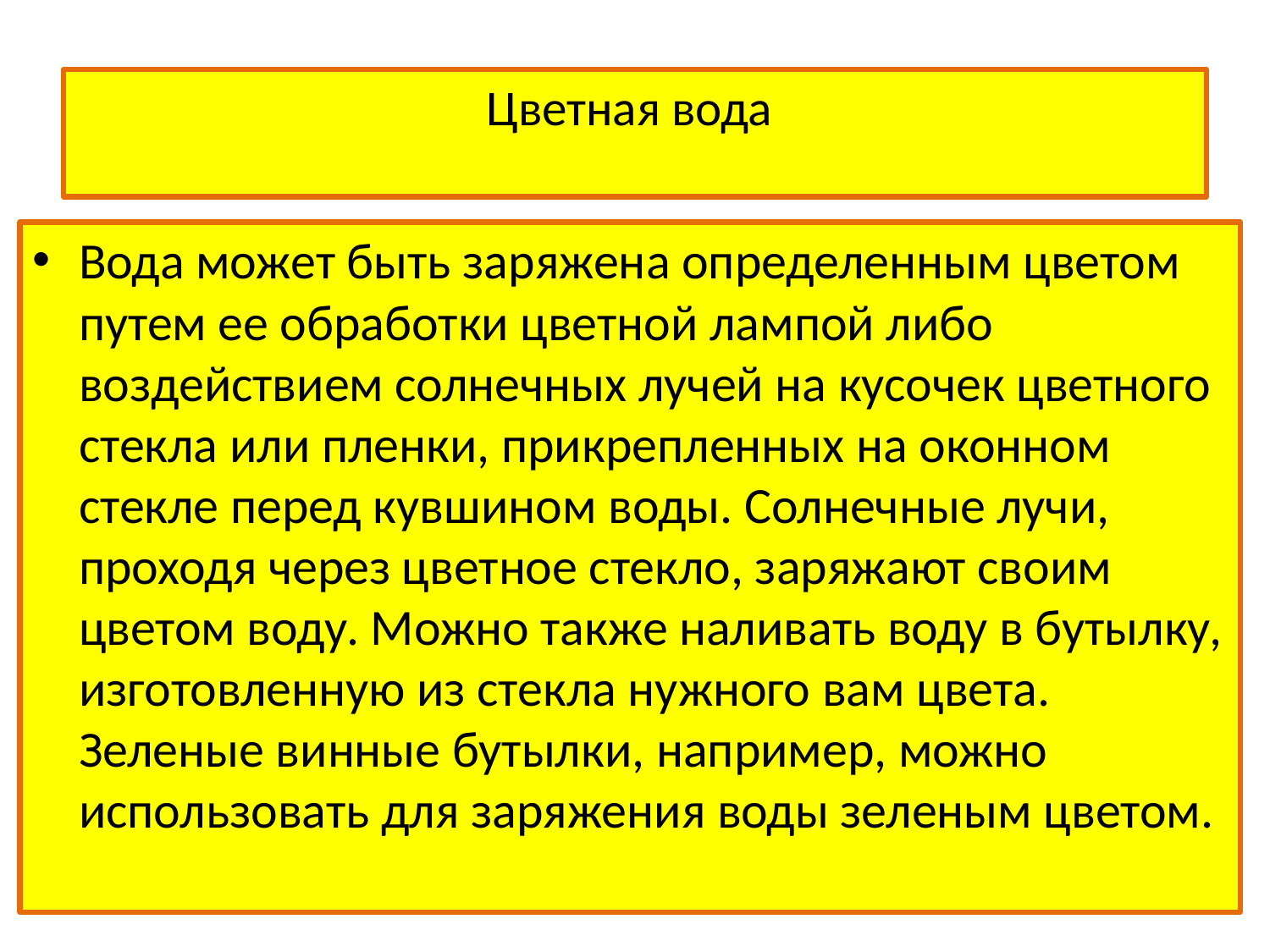

# Цветная вода
Вода может быть заряжена определенным цветом путем ее обработки цветной лампой либо воздействием солнечных лучей на кусочек цветного стекла или пленки, прикрепленных на оконном стекле перед кувшином воды. Солнечные лучи, проходя через цветное стекло, заряжают своим цветом воду. Можно также наливать воду в бутылку, изготовленную из стекла нужного вам цвета. Зеленые винные бутылки, например, можно использовать для заряжения воды зеленым цветом.